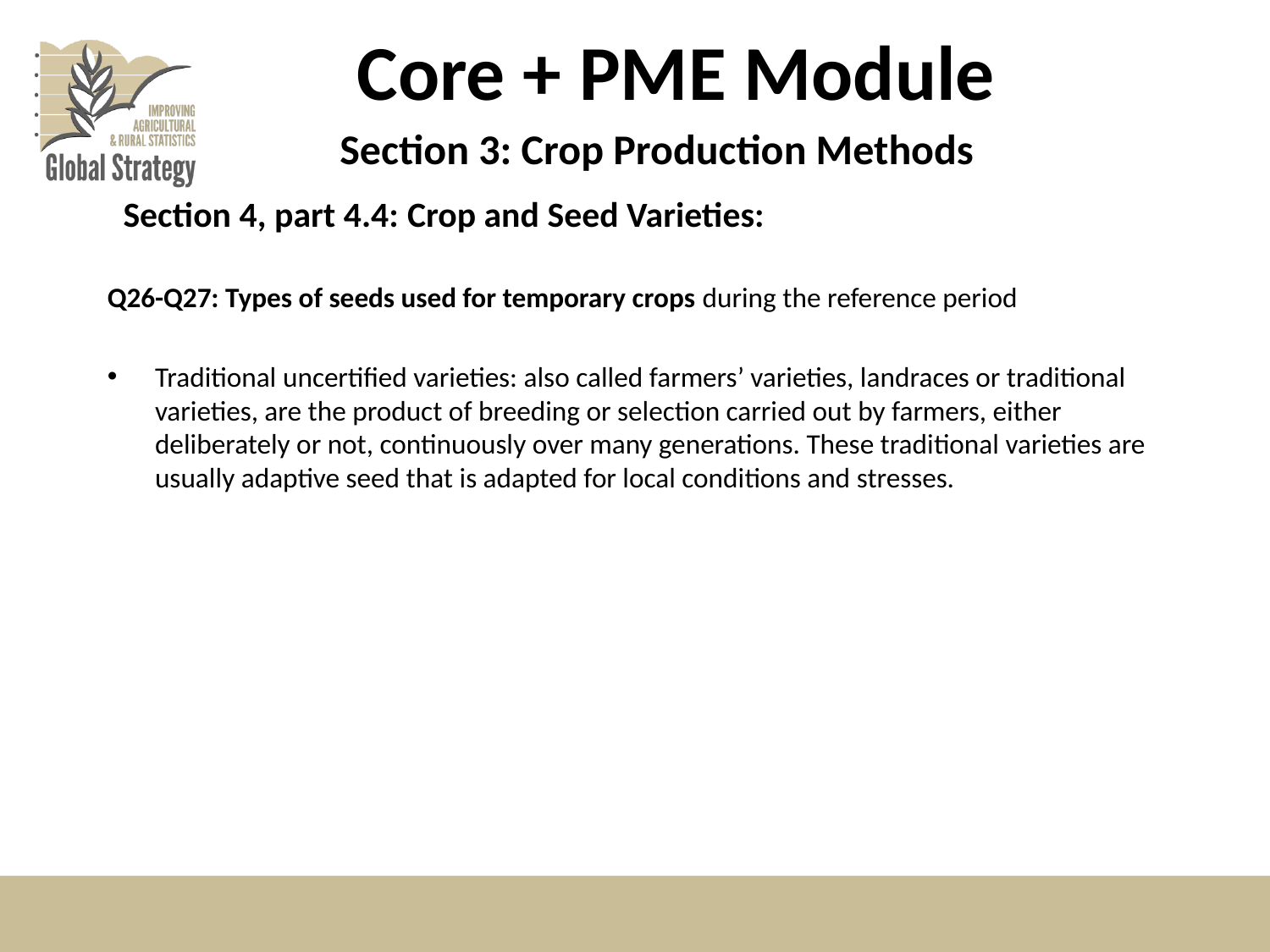

# Core + PME Module
Section 3: Crop Production Methods

Section 4, part 4.4: Crop and Seed Varieties:

Q26-Q27: Types of seeds used for temporary crops during the reference period

Traditional uncertified varieties: also called farmers’ varieties, landraces or traditional varieties, are the product of breeding or selection carried out by farmers, either deliberately or not, continuously over many generations. These traditional varieties are usually adaptive seed that is adapted for local conditions and stresses.